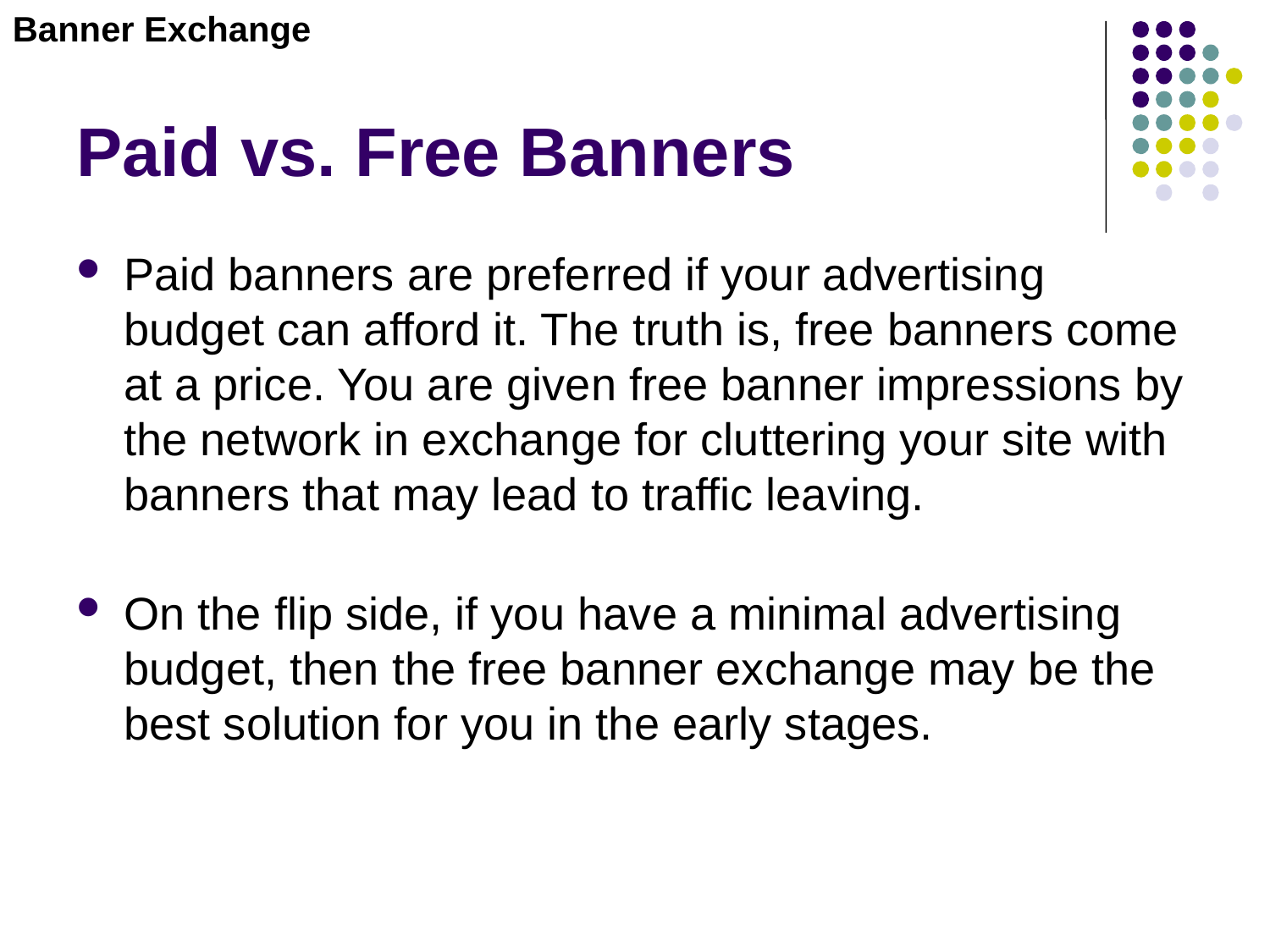

Banner Exchange
# Paid vs. Free Banners
Paid banners are preferred if your advertising budget can afford it. The truth is, free banners come at a price. You are given free banner impressions by the network in exchange for cluttering your site with banners that may lead to traffic leaving.
On the flip side, if you have a minimal advertising budget, then the free banner exchange may be the best solution for you in the early stages.